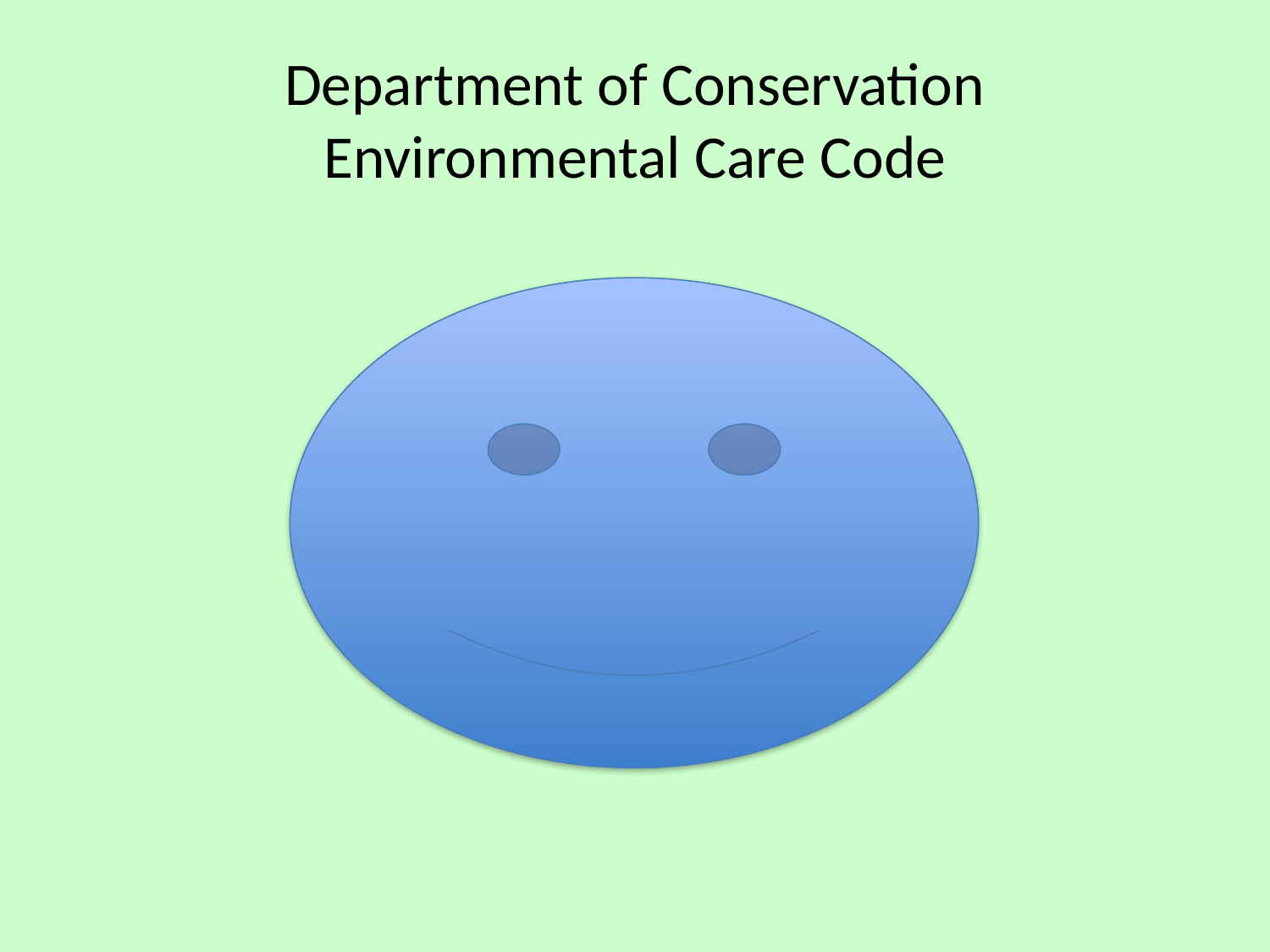

# Department of Conservation Environmental Care Code